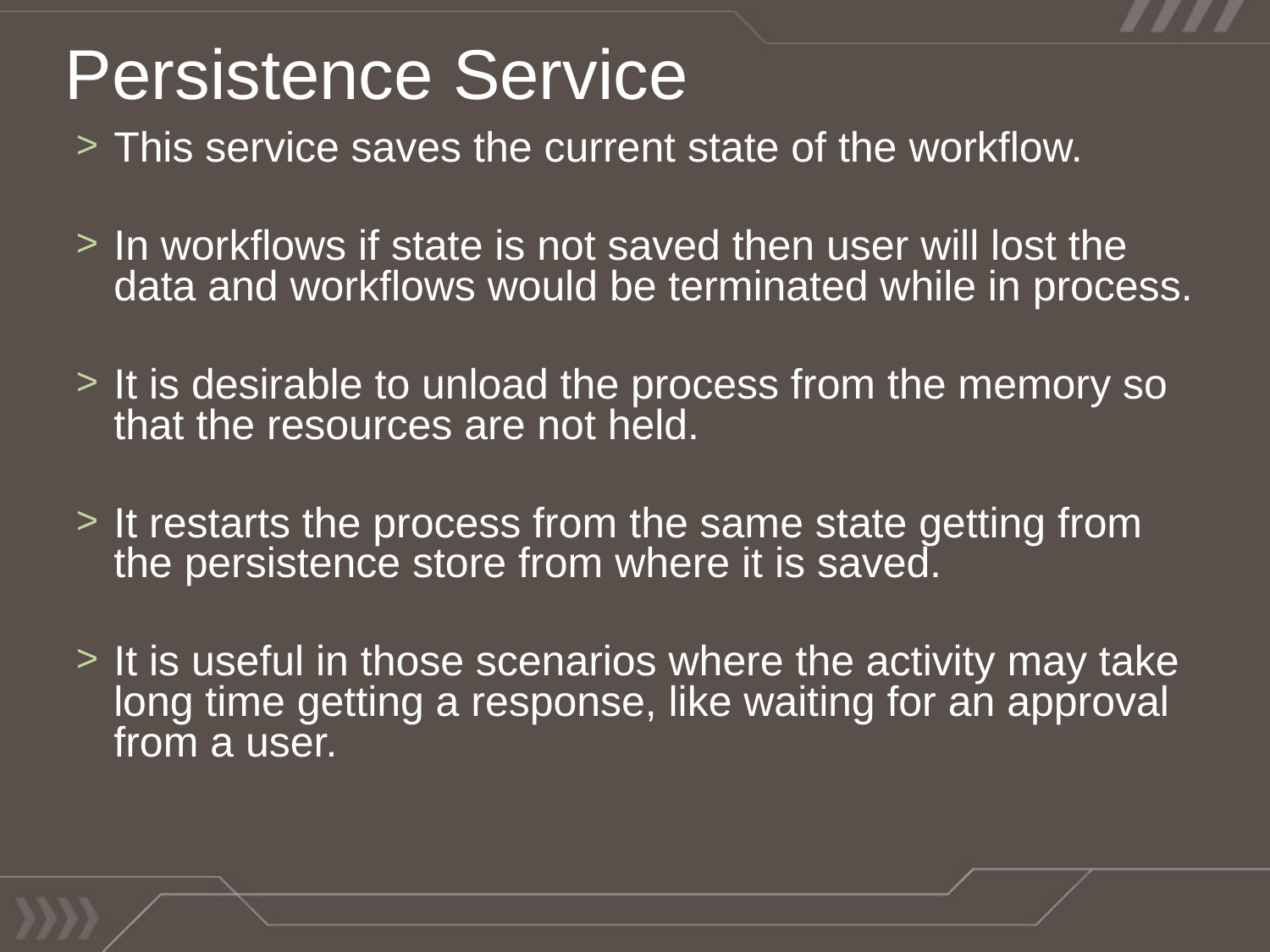

Persistence Service
This service saves the current state of the workflow.

In workflows if state is not saved then user will lost the data and workflows would be terminated while in process.

It is desirable to unload the process from the memory so that the resources are not held.

It restarts the process from the same state getting from the persistence store from where it is saved.

It is useful in those scenarios where the activity may take long time getting a response, like waiting for an approval from a user.